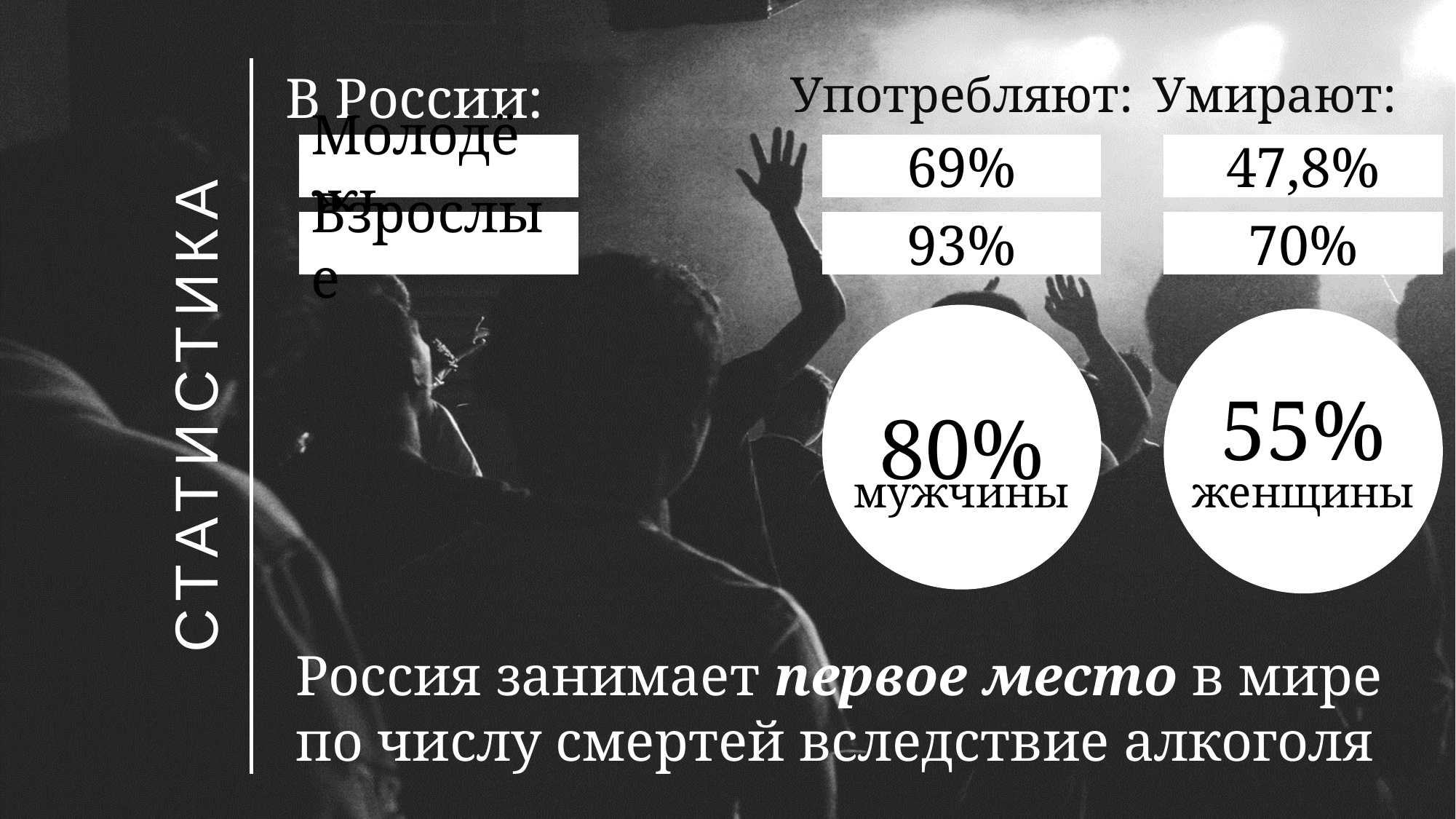

Употребляют:
В России:
Умирают:
47,8%
Молодёжь
69%
93%
70%
Взрослые

55%
СТАТИСТИКА
80%
мужчины
женщины
Россия занимает первое место в мире
по числу смертей вследствие алкоголя